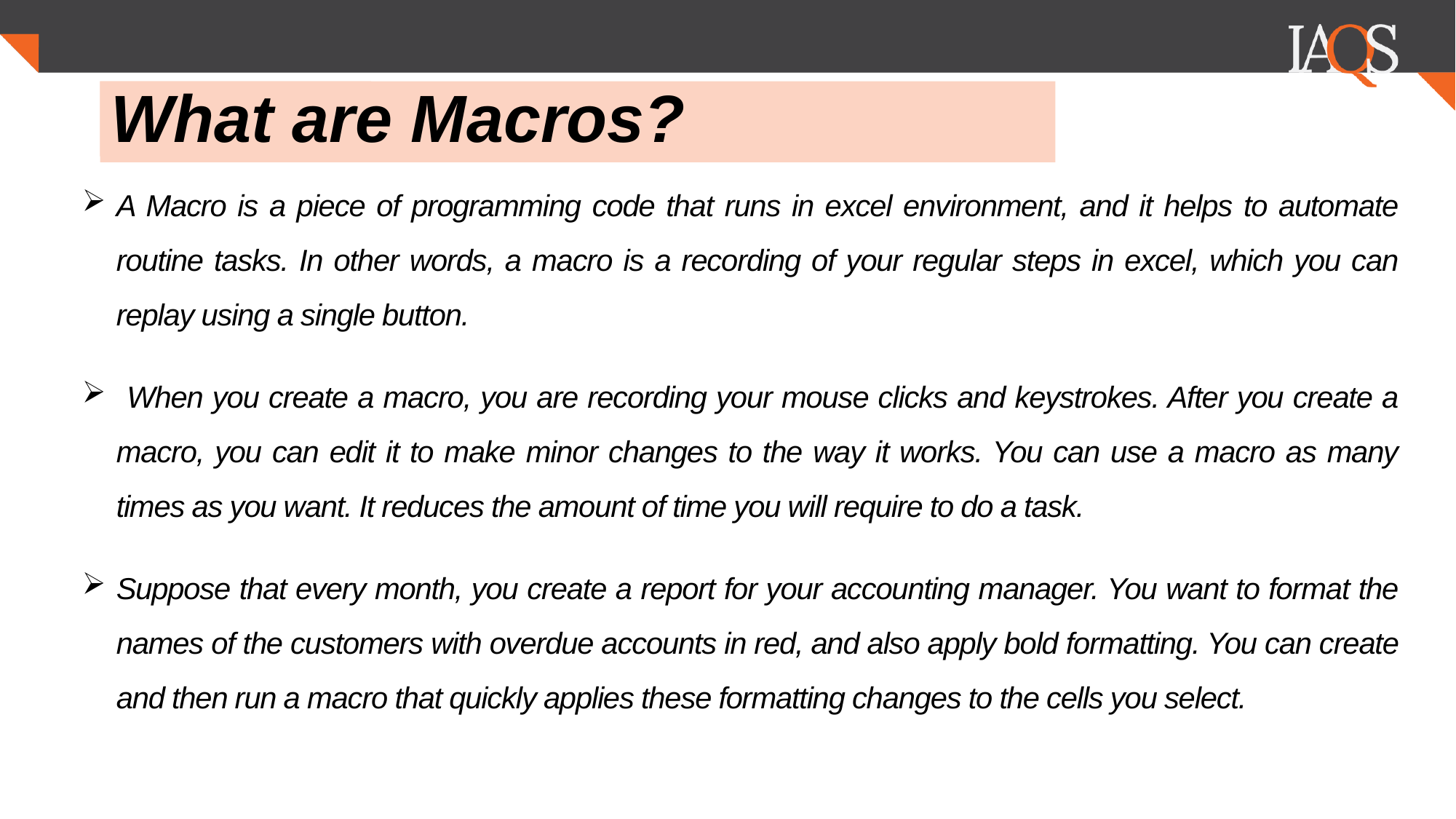

.

# What are Macros?
A Macro is a piece of programming code that runs in excel environment, and it helps to automate routine tasks. In other words, a macro is a recording of your regular steps in excel, which you can replay using a single button.
 When you create a macro, you are recording your mouse clicks and keystrokes. After you create a macro, you can edit it to make minor changes to the way it works. You can use a macro as many times as you want. It reduces the amount of time you will require to do a task.
Suppose that every month, you create a report for your accounting manager. You want to format the names of the customers with overdue accounts in red, and also apply bold formatting. You can create and then run a macro that quickly applies these formatting changes to the cells you select.